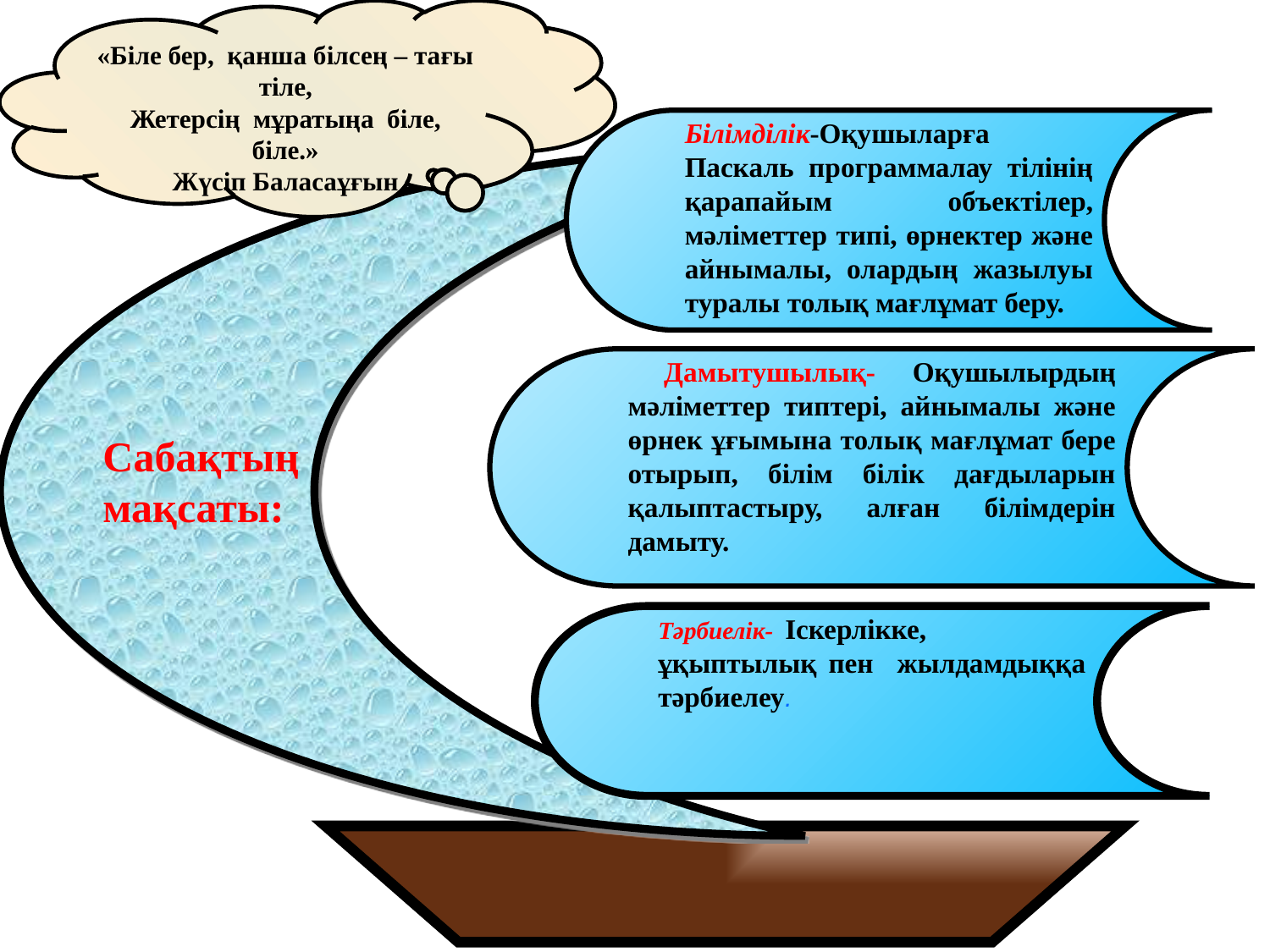

«Біле бер,  қанша білсең – тағы тіле,
Жетерсің  мұратыңа  біле, біле.»
Жүсіп Баласаұғын
Білімділік-Оқушыларға  Паскаль программалау тілінің қарапайым объектілер, мәліметтер типі, өрнектер және айнымалы, олардың жазылуы туралы толық мағлұмат беру.

Сабақтың мақсаты:
 Дамытушылық- Оқушылырдың мәліметтер типтері, айнымалы және өрнек ұғымына толық мағлұмат бере отырып, білім білік дағдыларын қалыптастыру, алған білімдерін дамыту.
Тәрбиелік-	Іскерлікке, ұқыптылық пен  жылдамдыққа тәрбиелеу.